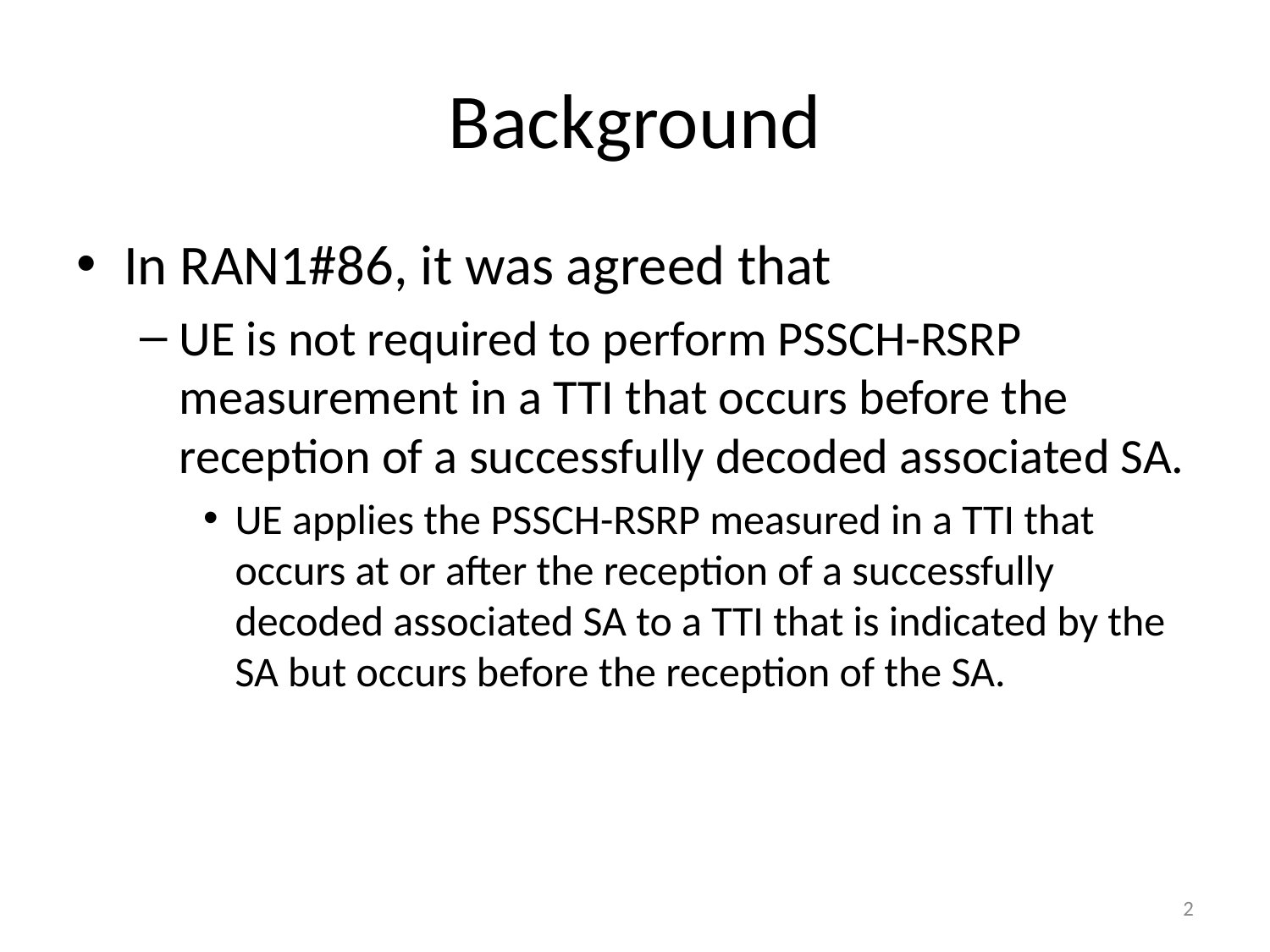

# Background
In RAN1#86, it was agreed that
UE is not required to perform PSSCH-RSRP measurement in a TTI that occurs before the reception of a successfully decoded associated SA.
UE applies the PSSCH-RSRP measured in a TTI that occurs at or after the reception of a successfully decoded associated SA to a TTI that is indicated by the SA but occurs before the reception of the SA.

2